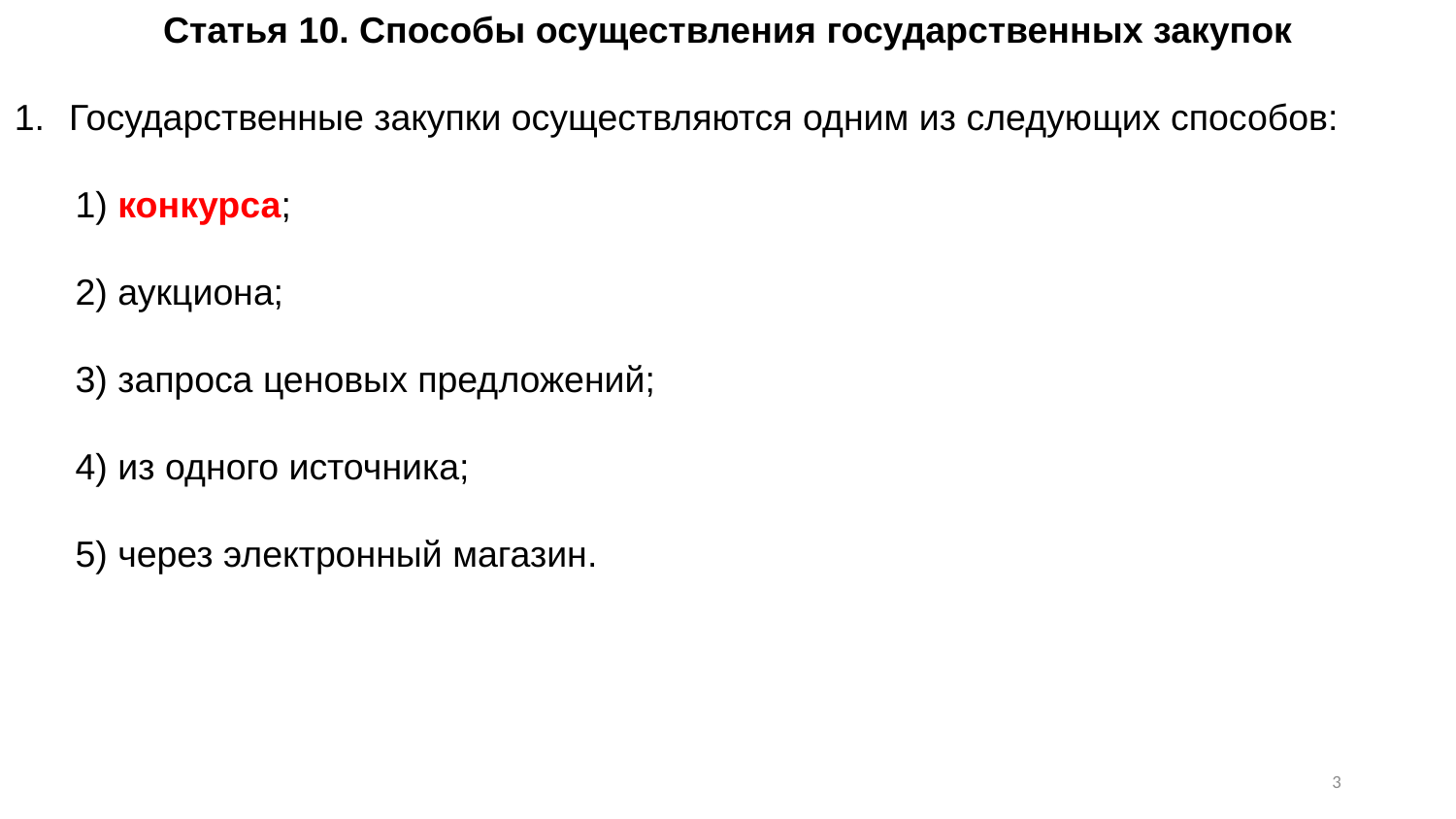

Статья 10. Способы осуществления государственных закупок

Государственные закупки осуществляются одним из следующих способов:

      1) конкурса;

      2) аукциона;

      3) запроса ценовых предложений;

      4) из одного источника;

      5) через электронный магазин.

3